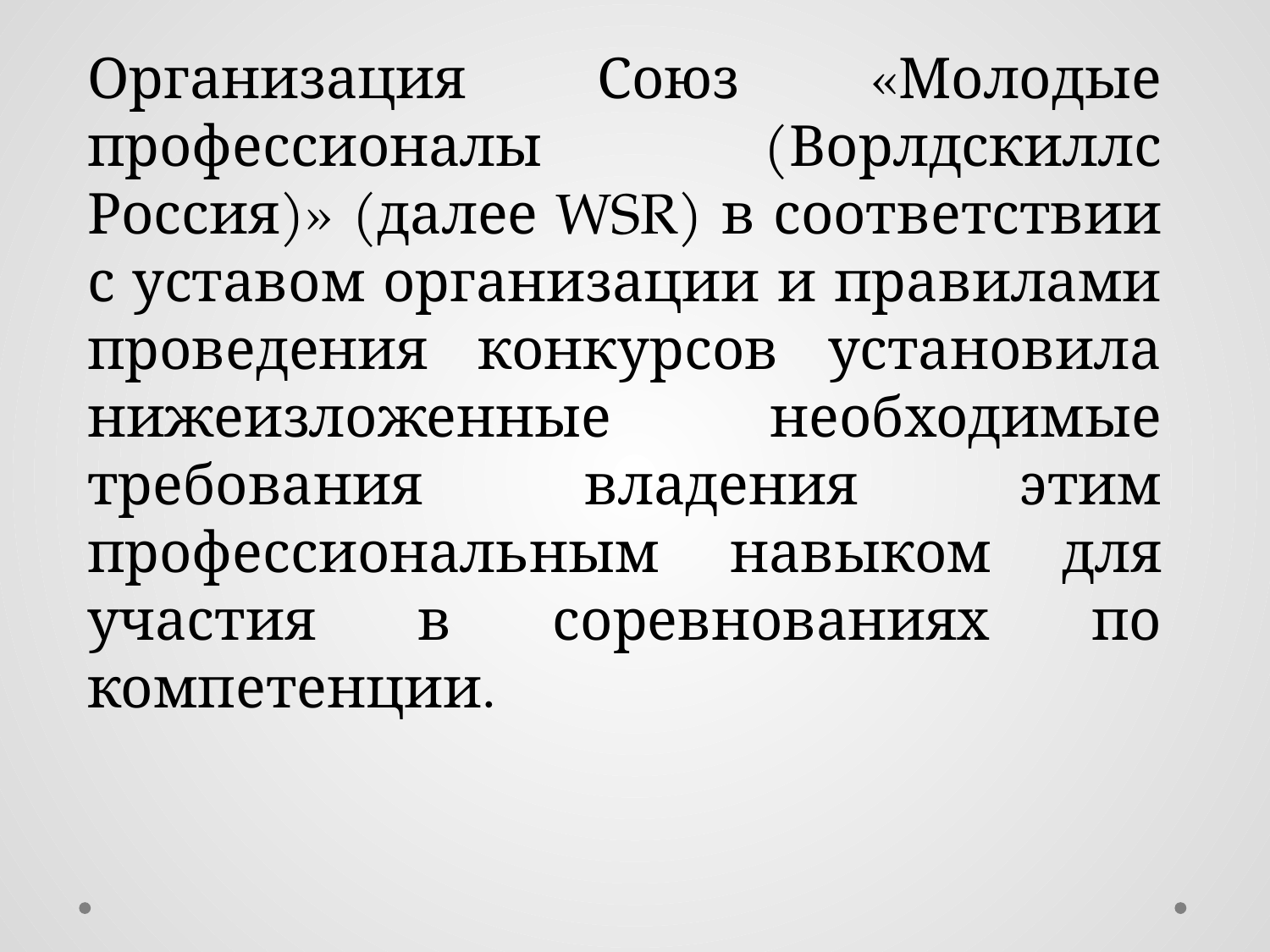

Организация Союз «Молодые профессионалы (Ворлдскиллс Россия)» (далее WSR) в соответствии с уставом организации и правилами проведения конкурсов установила нижеизложенные необходимые требования владения этим профессиональным навыком для участия в соревнованиях по компетенции.